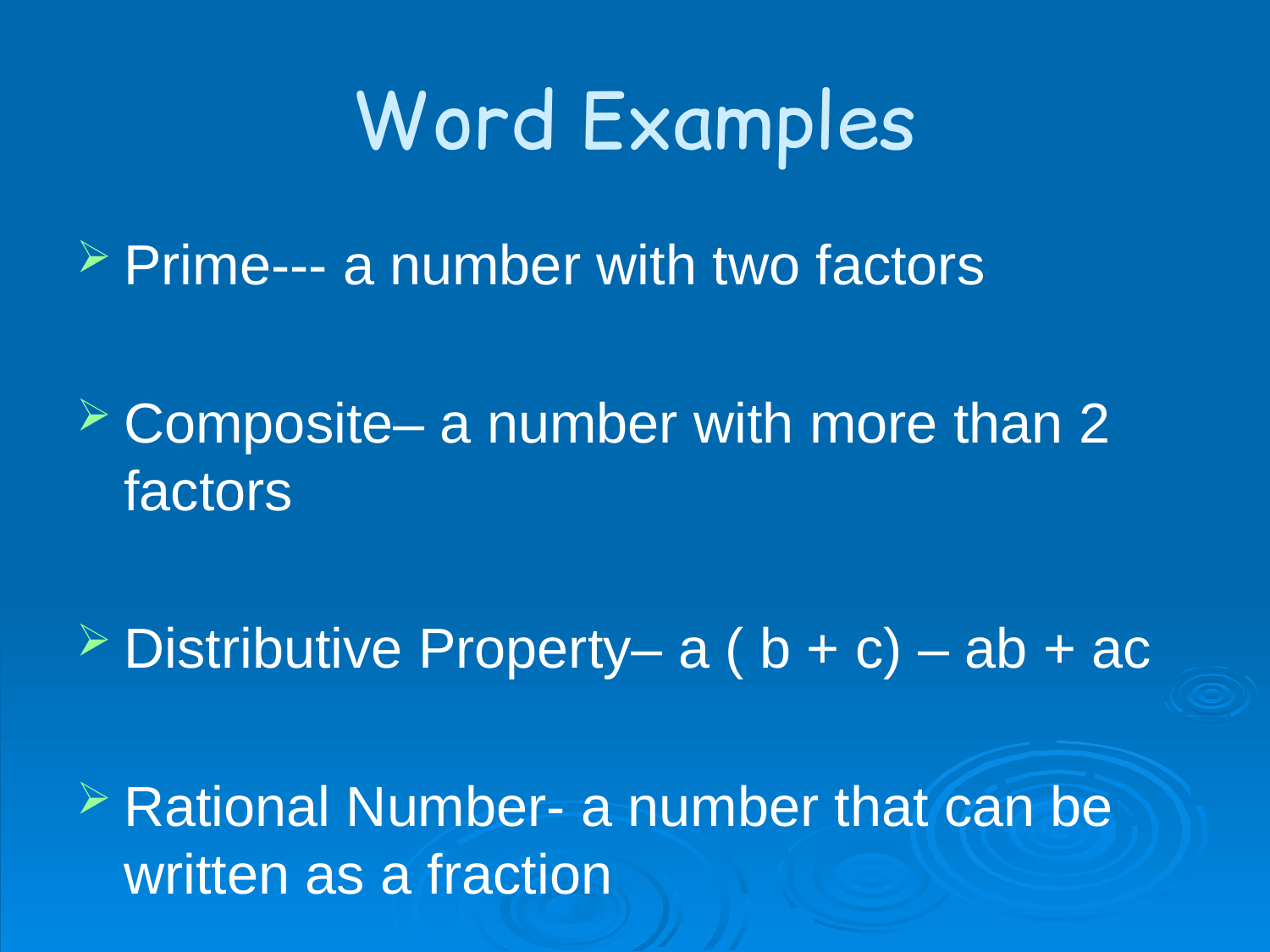

# Word Examples
Prime--- a number with two factors

Composite– a number with more than 2 factors

Distributive Property– a ( b + c) – ab + ac

Rational Number- a number that can be written as a fraction